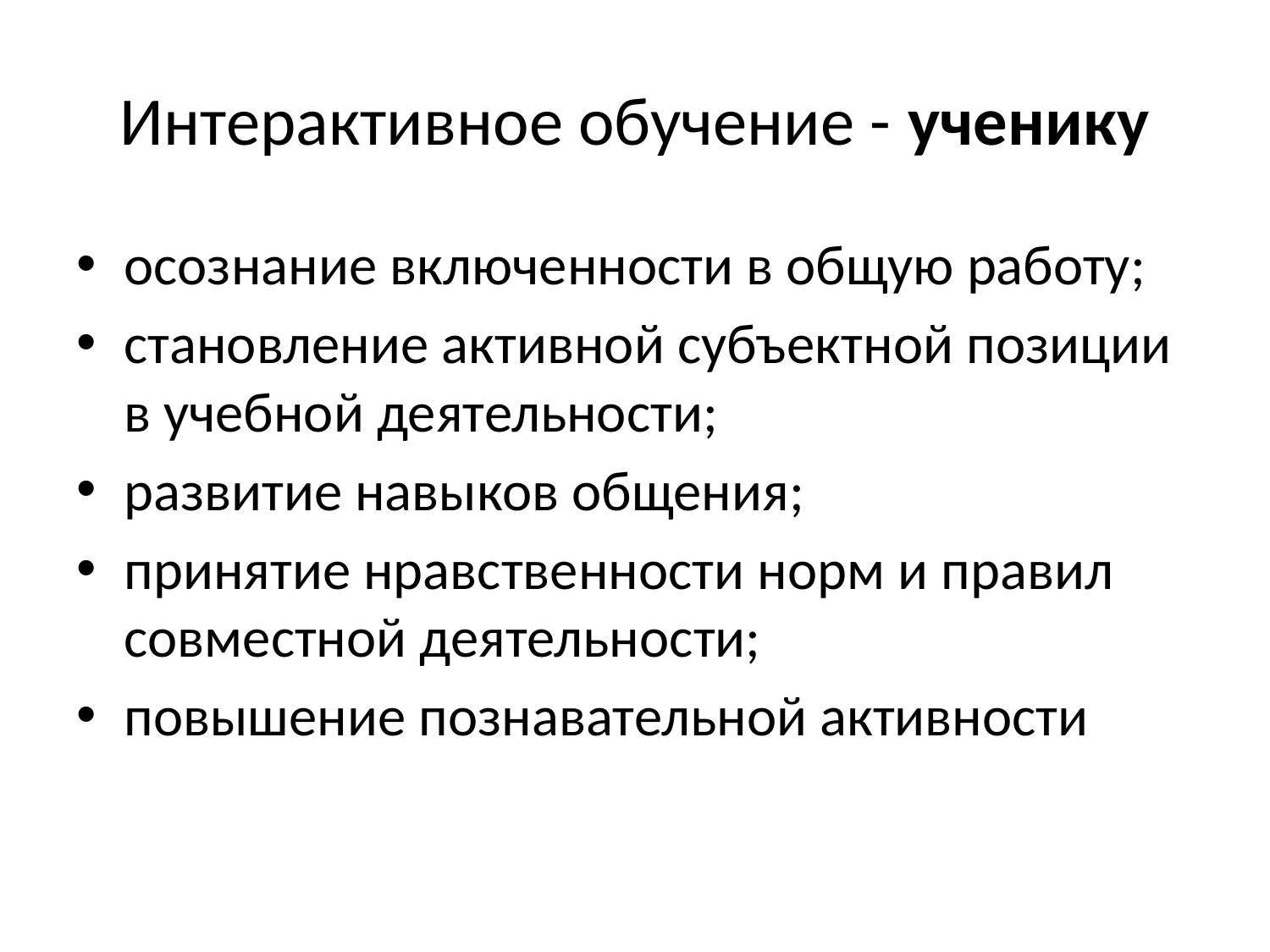

# Интерактивное обучение - ученику
осознание включенности в общую работу;
становление активной субъектной позиции в учебной деятельности;
развитие навыков общения;
принятие нравственности норм и правил совместной деятельности;
повышение познавательной активности